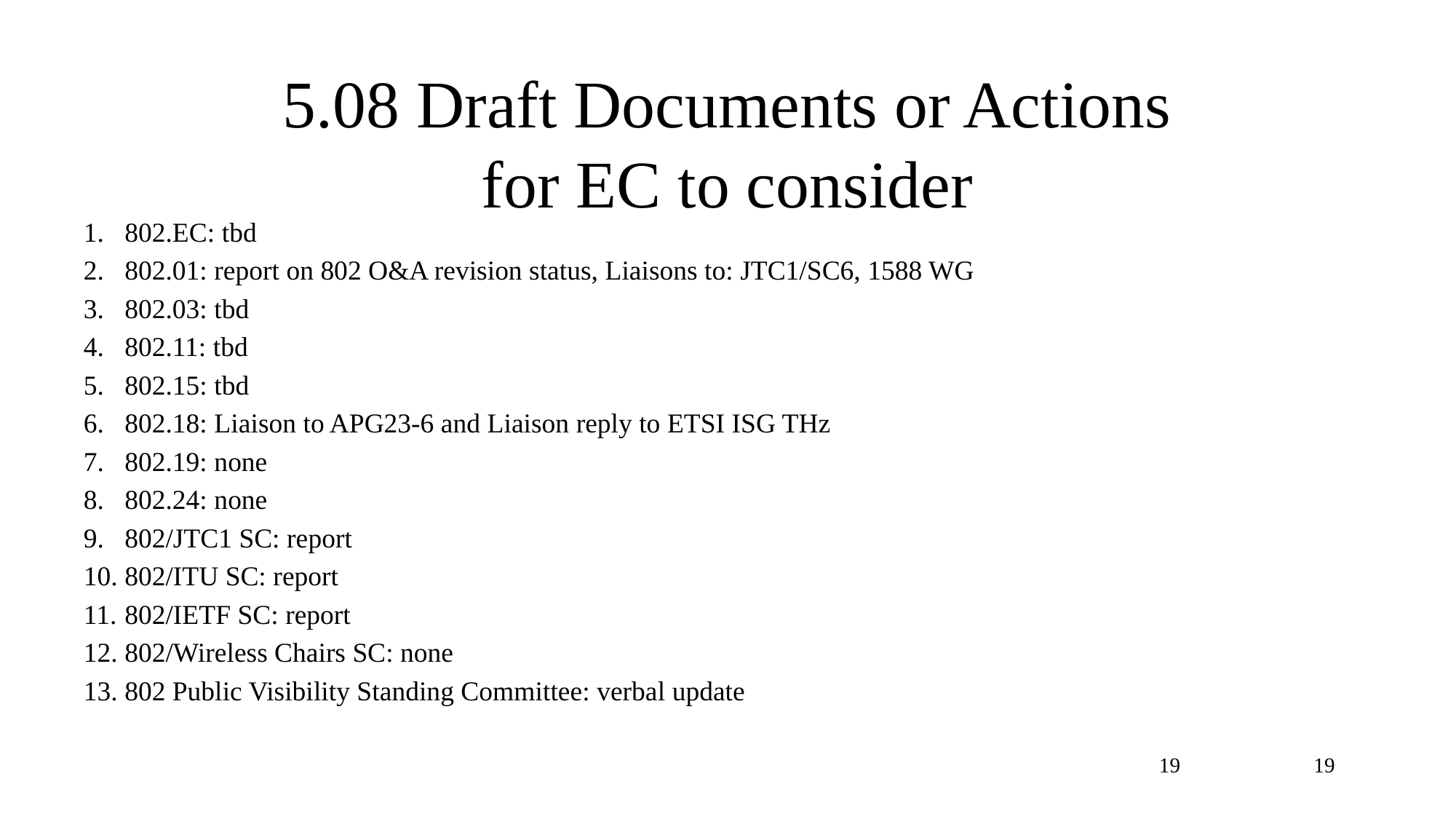

# 5.08 Draft Documents or Actions for EC to consider
802.EC: tbd
802.01: report on 802 O&A revision status, Liaisons to: JTC1/SC6, 1588 WG
802.03: tbd
802.11: tbd
802.15: tbd
802.18: Liaison to APG23-6 and Liaison reply to ETSI ISG THz
802.19: none
802.24: none
802/JTC1 SC: report
802/ITU SC: report
802/IETF SC: report
802/Wireless Chairs SC: none
802 Public Visibility Standing Committee: verbal update

19
19